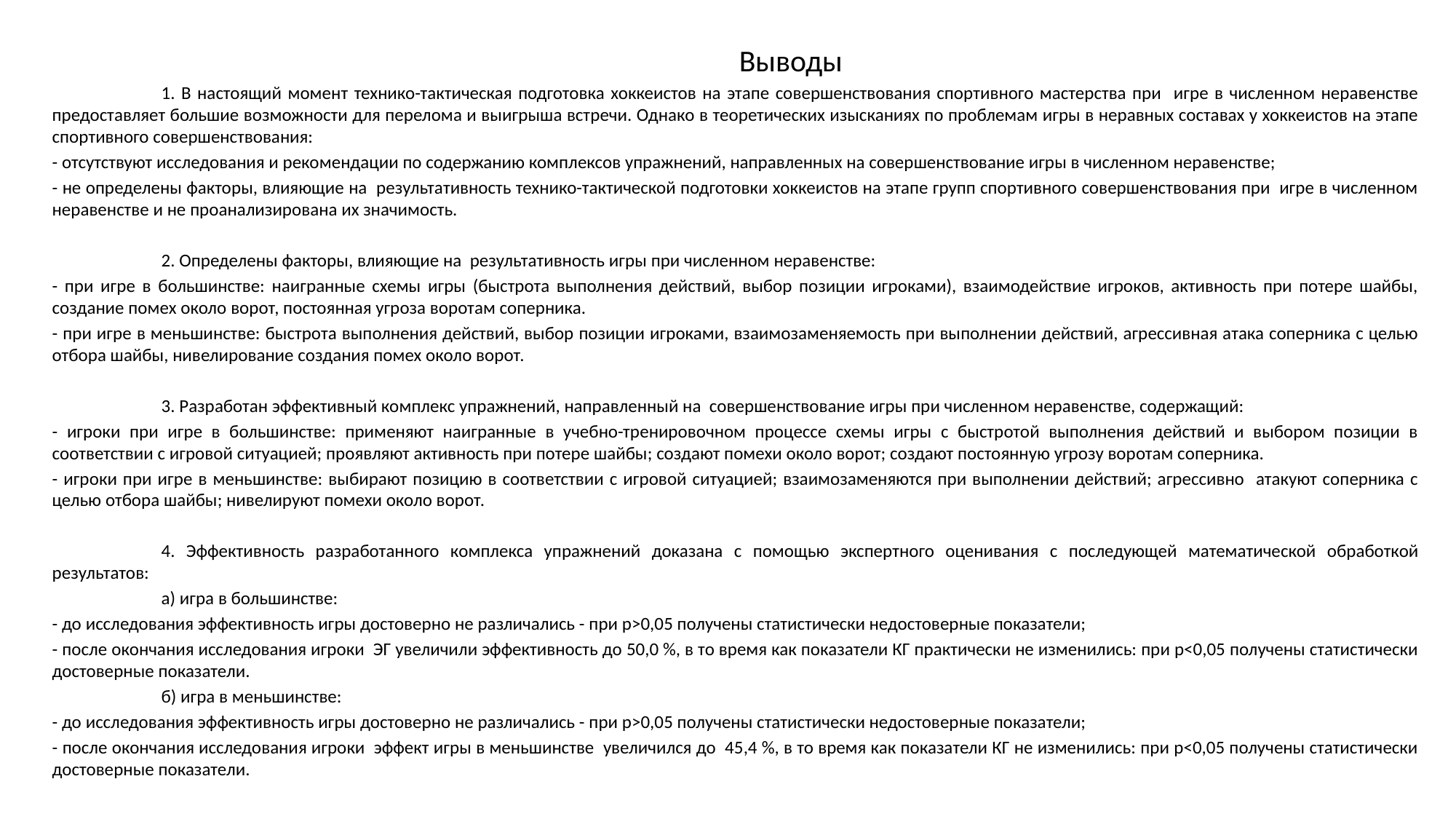

Выводы
	1. В настоящий момент технико-тактическая подготовка хоккеистов на этапе совершенствования спортивного мастерства при  игре в численном неравенстве предоставляет большие возможности для перелома и выигрыша встречи. Однако в теоретических изысканиях по проблемам игры в неравных составах у хоккеистов на этапе спортивного совершенствования:
- отсутствуют исследования и рекомендации по содержанию комплексов упражнений, направленных на совершенствование игры в численном неравенстве;
- не определены факторы, влияющие на  результативность технико-тактической подготовки хоккеистов на этапе групп спортивного совершенствования при  игре в численном неравенстве и не проанализирована их значимость.

	2. Определены факторы, влияющие на  результативность игры при численном неравенстве:
- при игре в большинстве: наигранные схемы игры (быстрота выполнения действий, выбор позиции игроками), взаимодействие игроков, активность при потере шайбы, создание помех около ворот, постоянная угроза воротам соперника.
- при игре в меньшинстве: быстрота выполнения действий, выбор позиции игроками, взаимозаменяемость при выполнении действий, агрессивная атака соперника с целью отбора шайбы, нивелирование создания помех около ворот.

	3. Разработан эффективный комплекс упражнений, направленный на  совершенствование игры при численном неравенстве, содержащий:
- игроки при игре в большинстве: применяют наигранные в учебно-тренировочном процессе схемы игры с быстротой выполнения действий и выбором позиции в соответствии с игровой ситуацией; проявляют активность при потере шайбы; создают помехи около ворот; создают постоянную угрозу воротам соперника.
- игроки при игре в меньшинстве: выбирают позицию в соответствии с игровой ситуацией; взаимозаменяются при выполнении действий; агрессивно  атакуют соперника с целью отбора шайбы; нивелируют помехи около ворот.

	4. Эффективность разработанного комплекса упражнений доказана с помощью экспертного оценивания с последующей математической обработкой результатов:
	а) игра в большинстве:
- до исследования эффективность игры достоверно не различались - при р>0,05 получены статистически недостоверные показатели;
- после окончания исследования игроки  ЭГ увеличили эффективность до 50,0 %, в то время как показатели КГ практически не изменились: при р<0,05 получены статистически достоверные показатели.
	б) игра в меньшинстве:
- до исследования эффективность игры достоверно не различались - при р>0,05 получены статистически недостоверные показатели;
- после окончания исследования игроки  эффект игры в меньшинстве  увеличился до  45,4 %, в то время как показатели КГ не изменились: при р<0,05 получены статистически достоверные показатели.

#